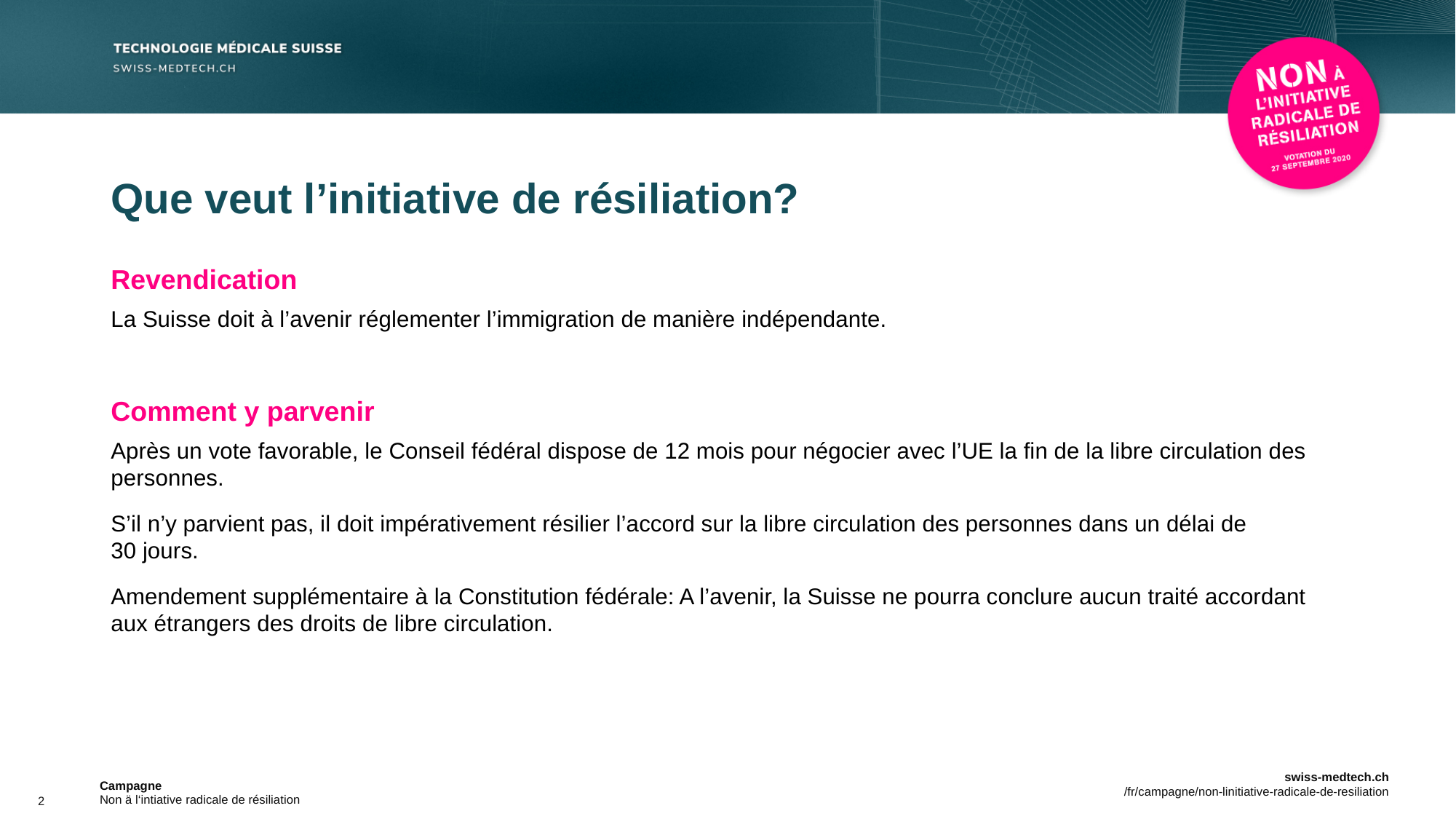

# Que veut l’initiative de résiliation?
Revendication
La Suisse doit à l’avenir réglementer l’immigration de manière indépendante.

Comment y parvenir
Après un vote favorable, le Conseil fédéral dispose de 12 mois pour négocier avec l’UE la fin de la libre circulation des personnes.
S’il n’y parvient pas, il doit impérativement résilier l’accord sur la libre circulation des personnes dans un délai de 30 jours.
Amendement supplémentaire à la Constitution fédérale: A l’avenir, la Suisse ne pourra conclure aucun traité accordant aux étrangers des droits de libre circulation.
2